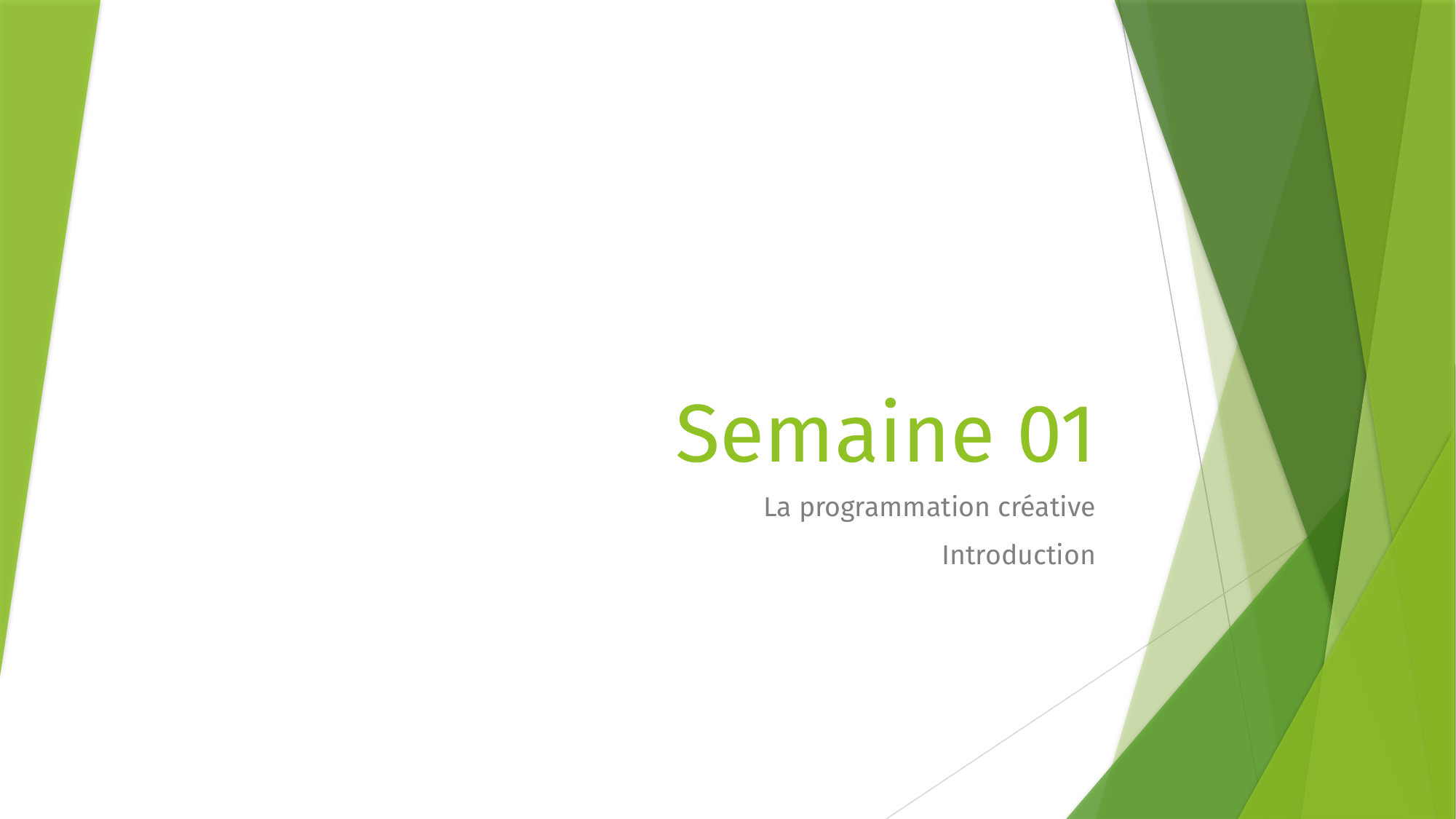

# Semaine 01
La programmation créative
Introduction